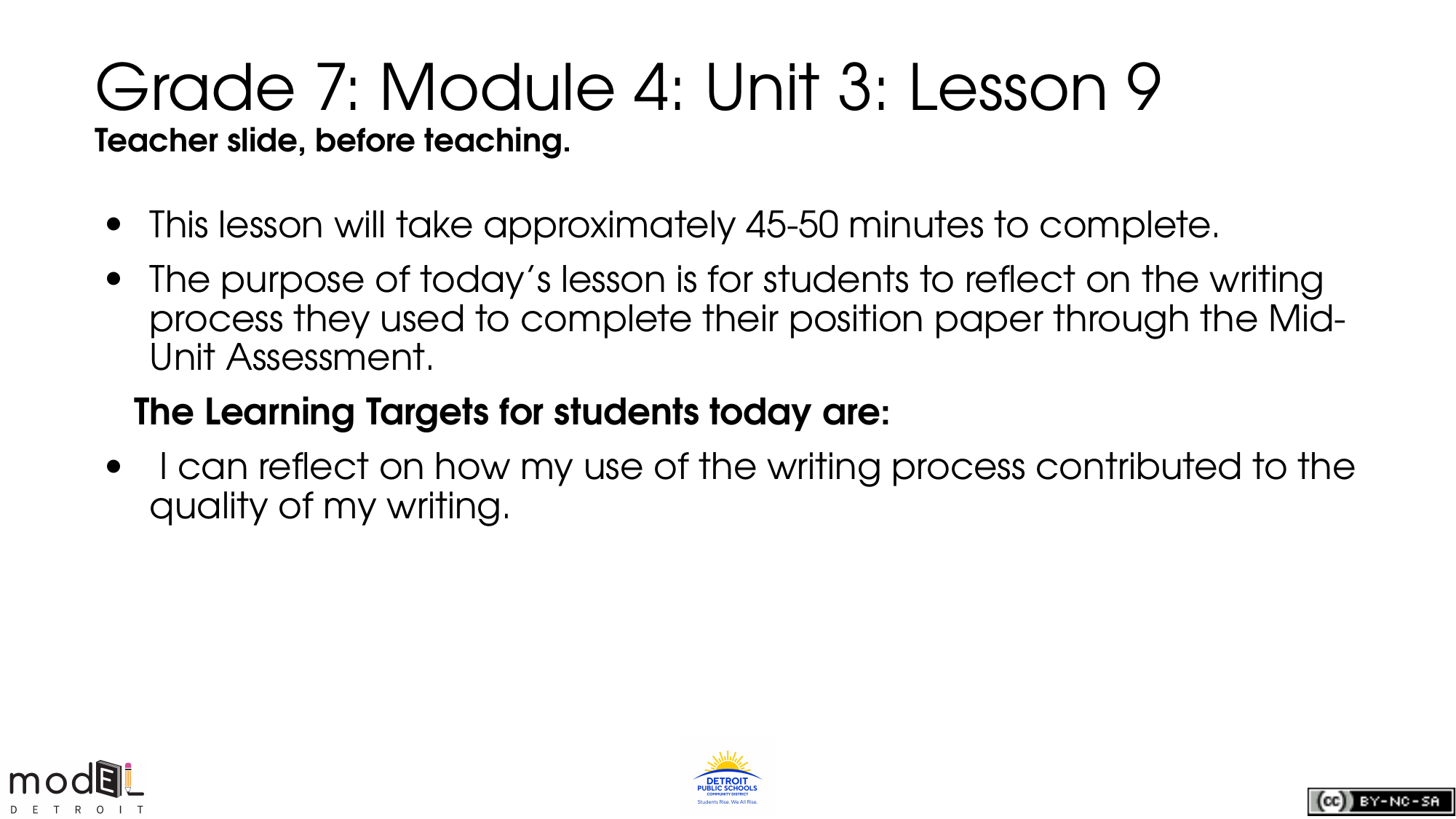

# Grade 7: Module 4: Unit 3: Lesson 9
Teacher slide, before teaching.
This lesson will take approximately 45-50 minutes to complete.
The purpose of today’s lesson is for students to reflect on the writing process they used to complete their position paper through the Mid-Unit Assessment.
 The Learning Targets for students today are:
 I can reflect on how my use of the writing process contributed to the quality of my writing.